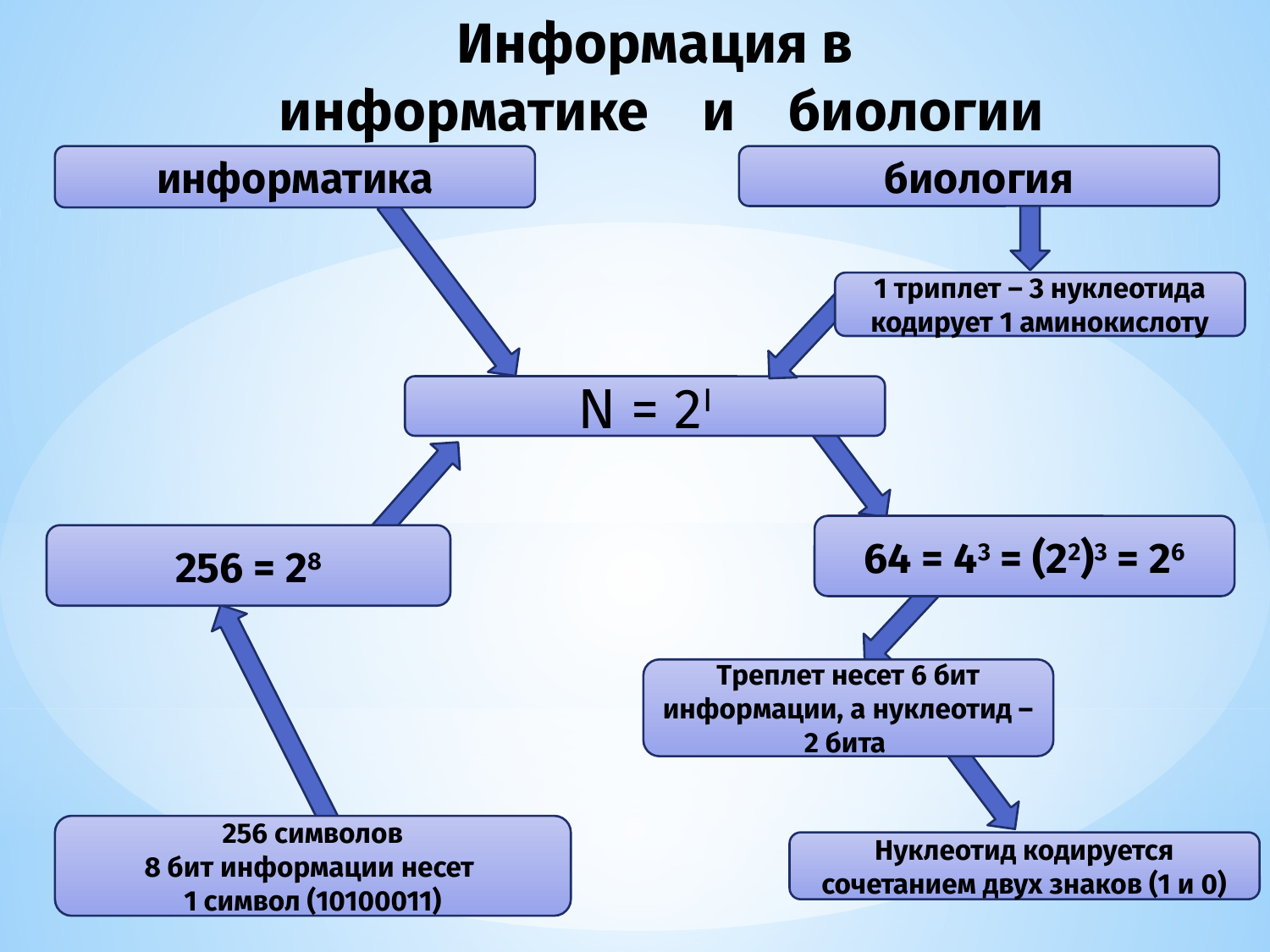

# Информация в информатике    и    биологии
информатика
биология

1 триплет – 3 нуклеотида кодирует 1 аминокислоту

N = 2I

64 = 43 = (22)3 = 26
256 = 28

Треплет несет 6 бит информации, а нуклеотид – 2 бита

256 символов
8 бит информации несет
1 символ (10100011)
Нуклеотид кодируется сочетанием двух знаков (1 и 0)